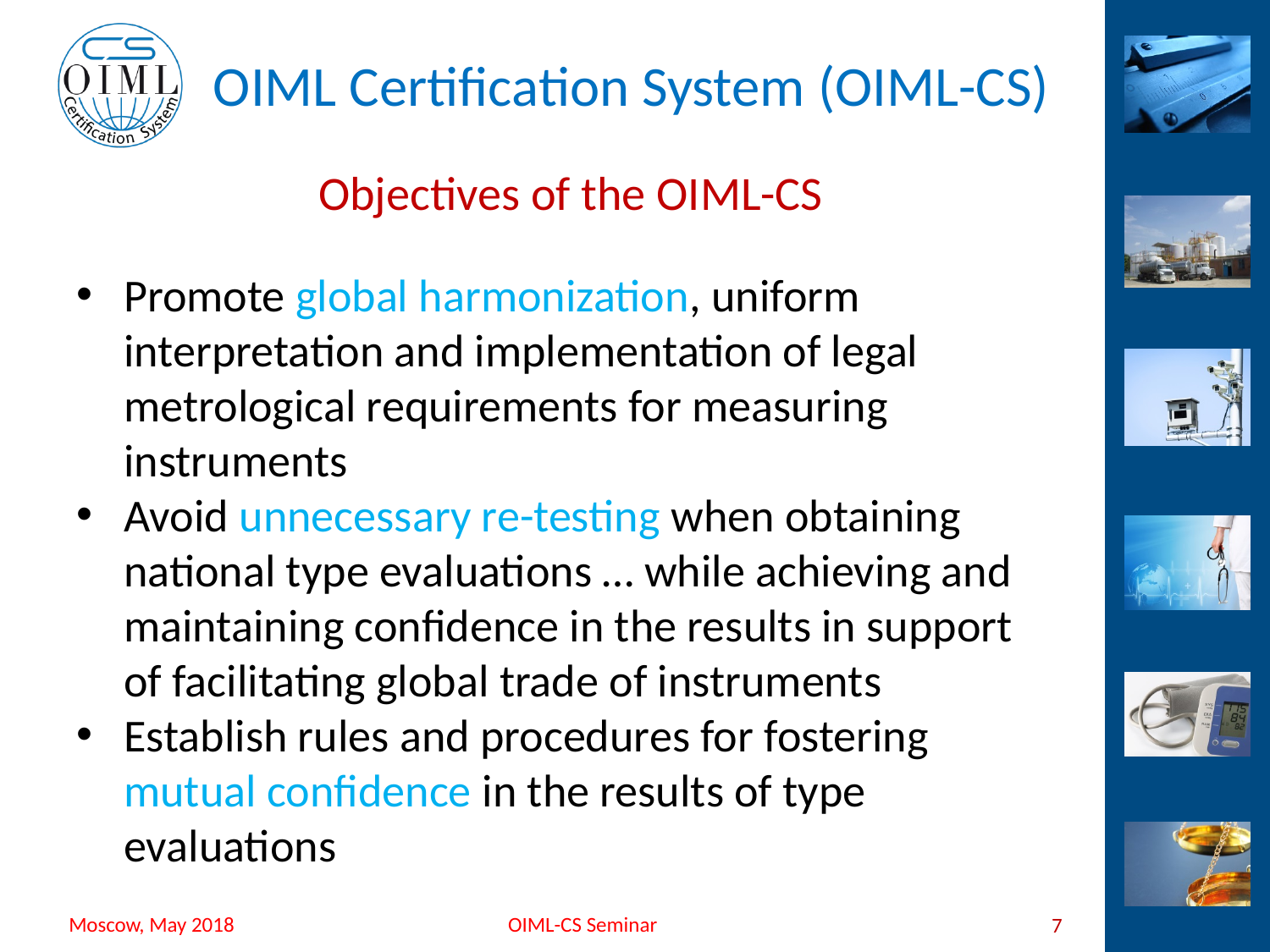

# Objectives of the OIML-CS
Promote global harmonization, uniform interpretation and implementation of legal metrological requirements for measuring instruments
Avoid unnecessary re-testing when obtaining national type evaluations … while achieving and maintaining confidence in the results in support of facilitating global trade of instruments
Establish rules and procedures for fostering mutual confidence in the results of type evaluations
7